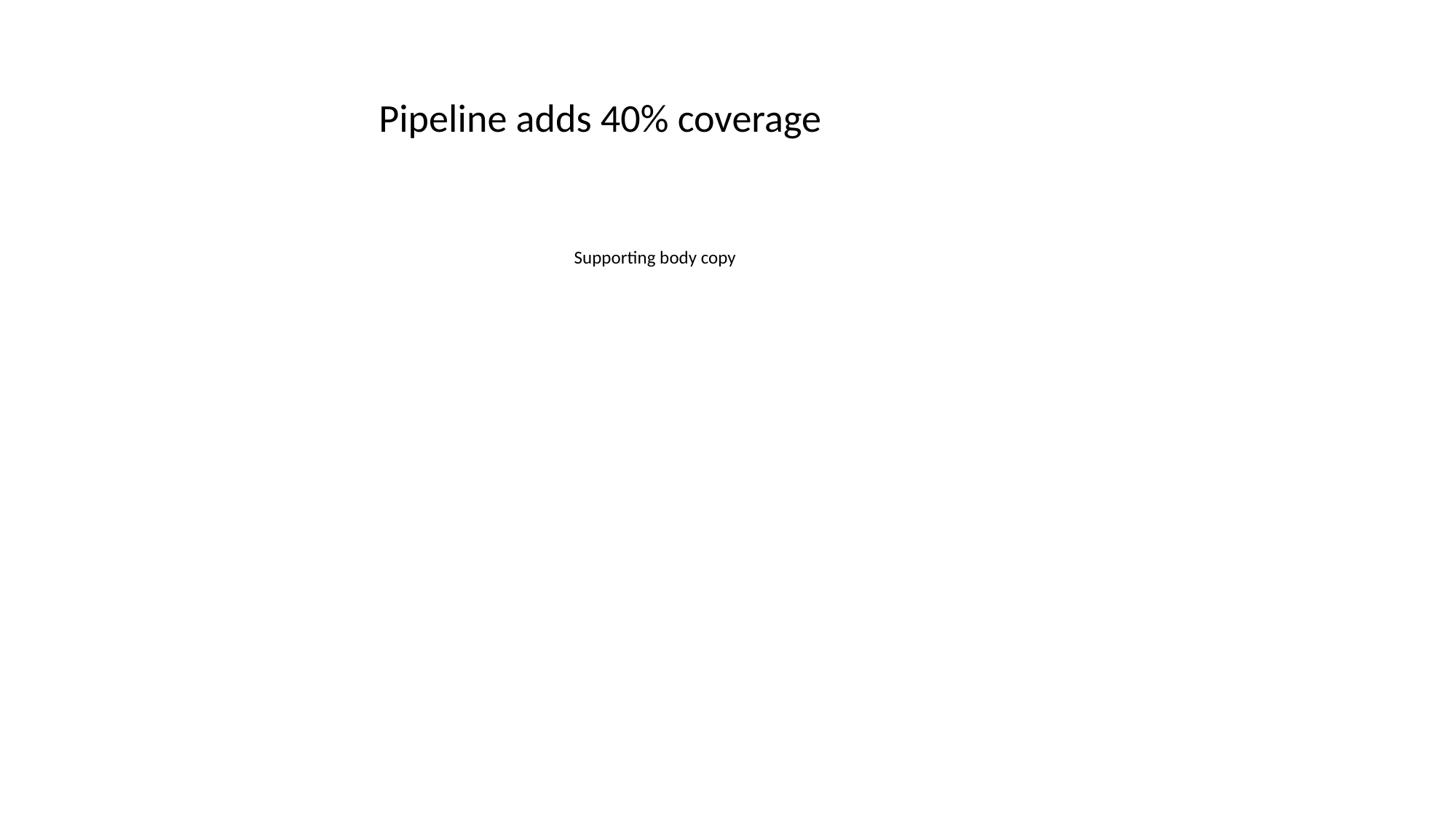

Pipeline adds 40% coverage
Supporting body copy